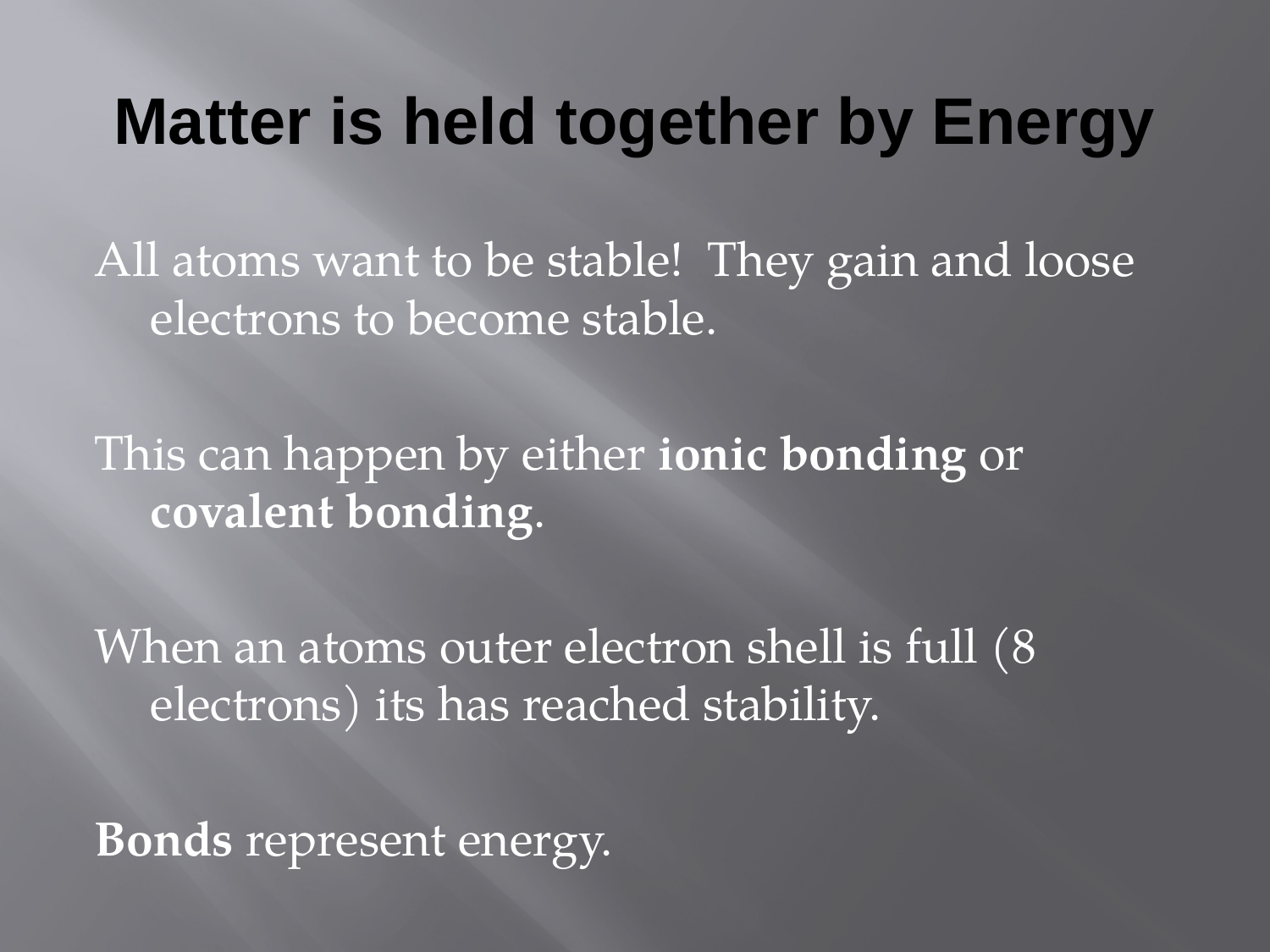

# Matter is held together by Energy
All atoms want to be stable!  They gain and loose electrons to become stable.

This can happen by either ionic bonding or covalent bonding.

When an atoms outer electron shell is full (8 electrons) its has reached stability.

Bonds represent energy.